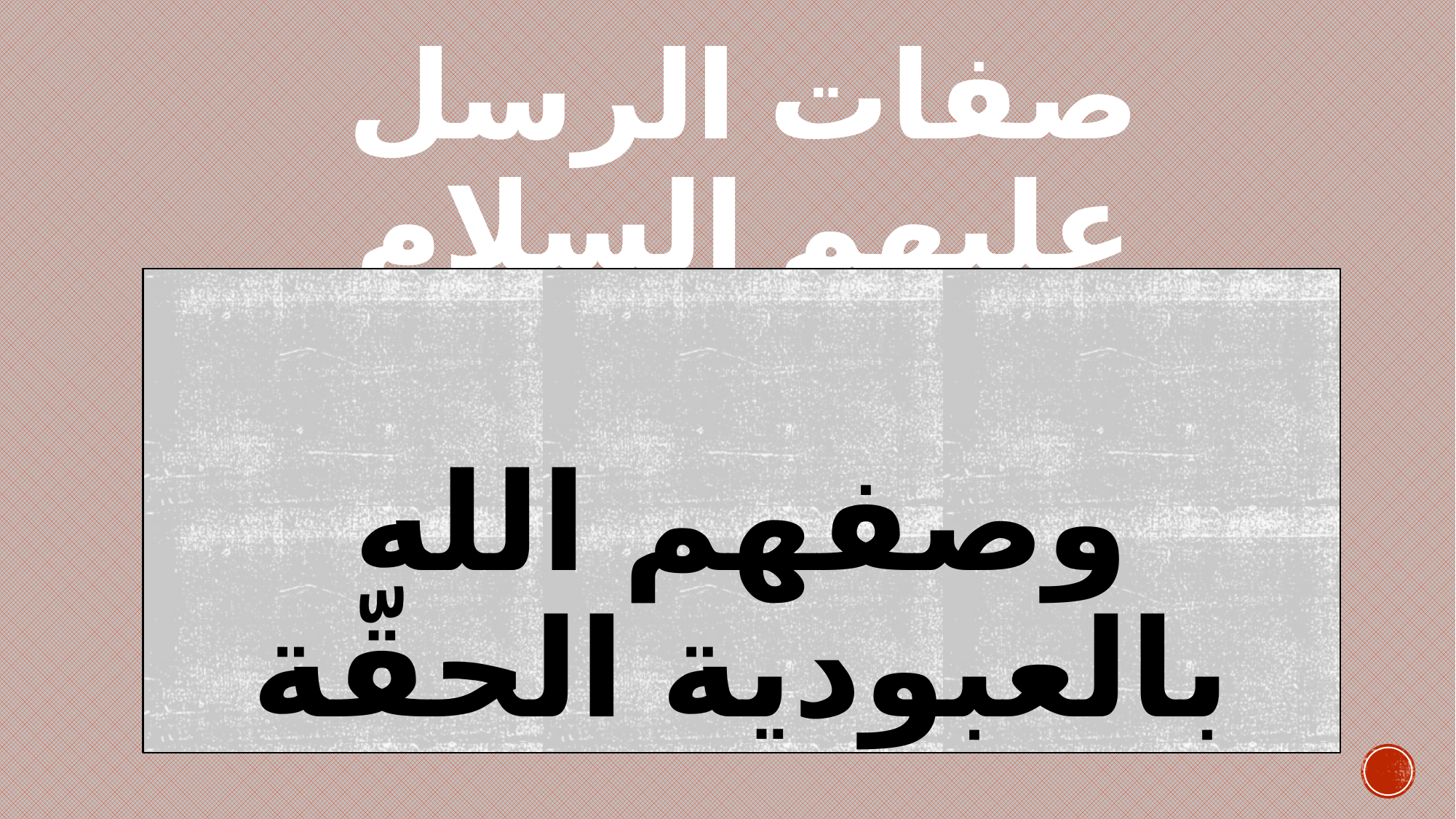

# صفات الرسل عليهم السلام

وصفهم الله بالعبودية الحقّة